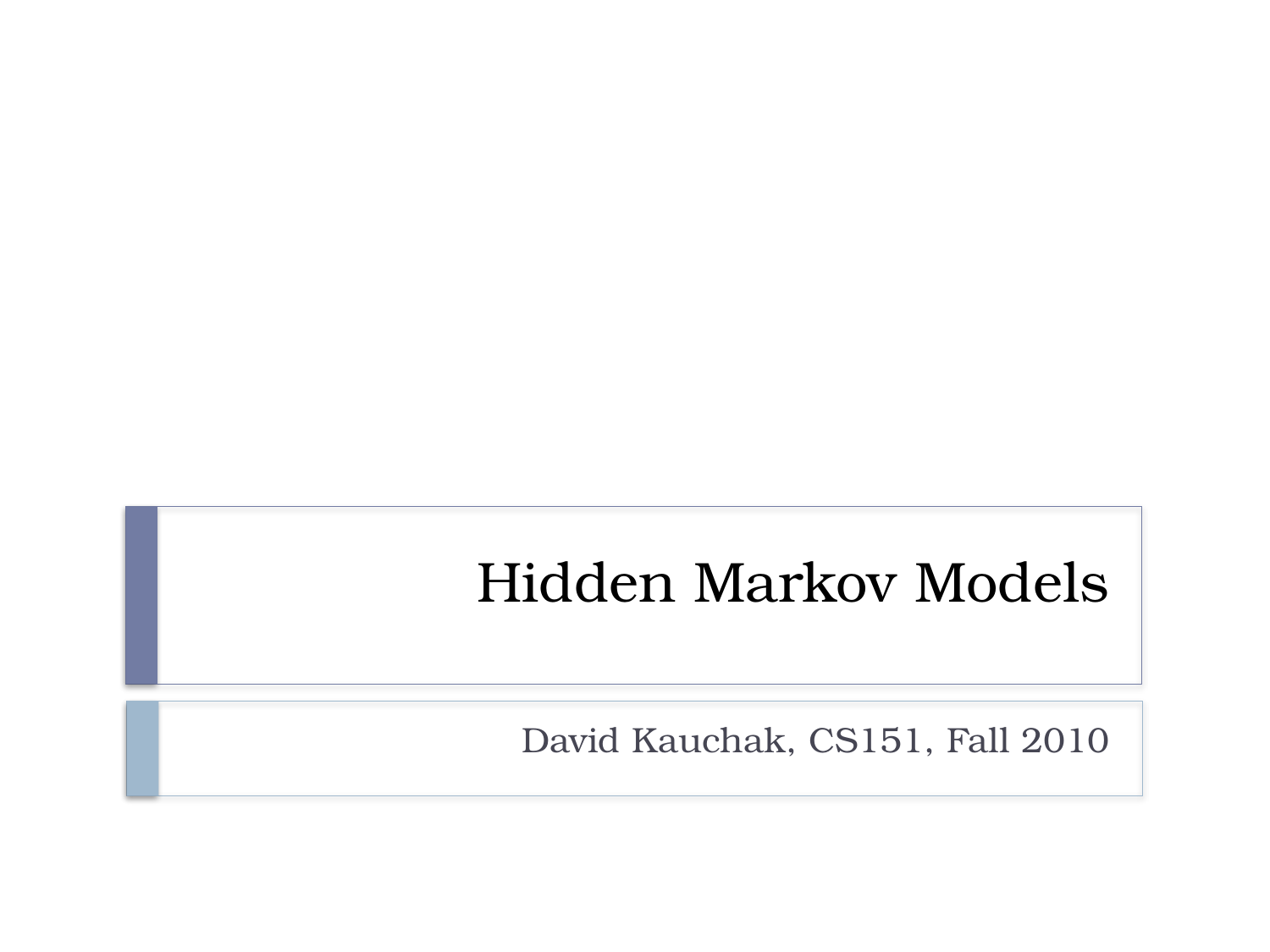

# Hidden Markov Models
David Kauchak, CS151, Fall 2010